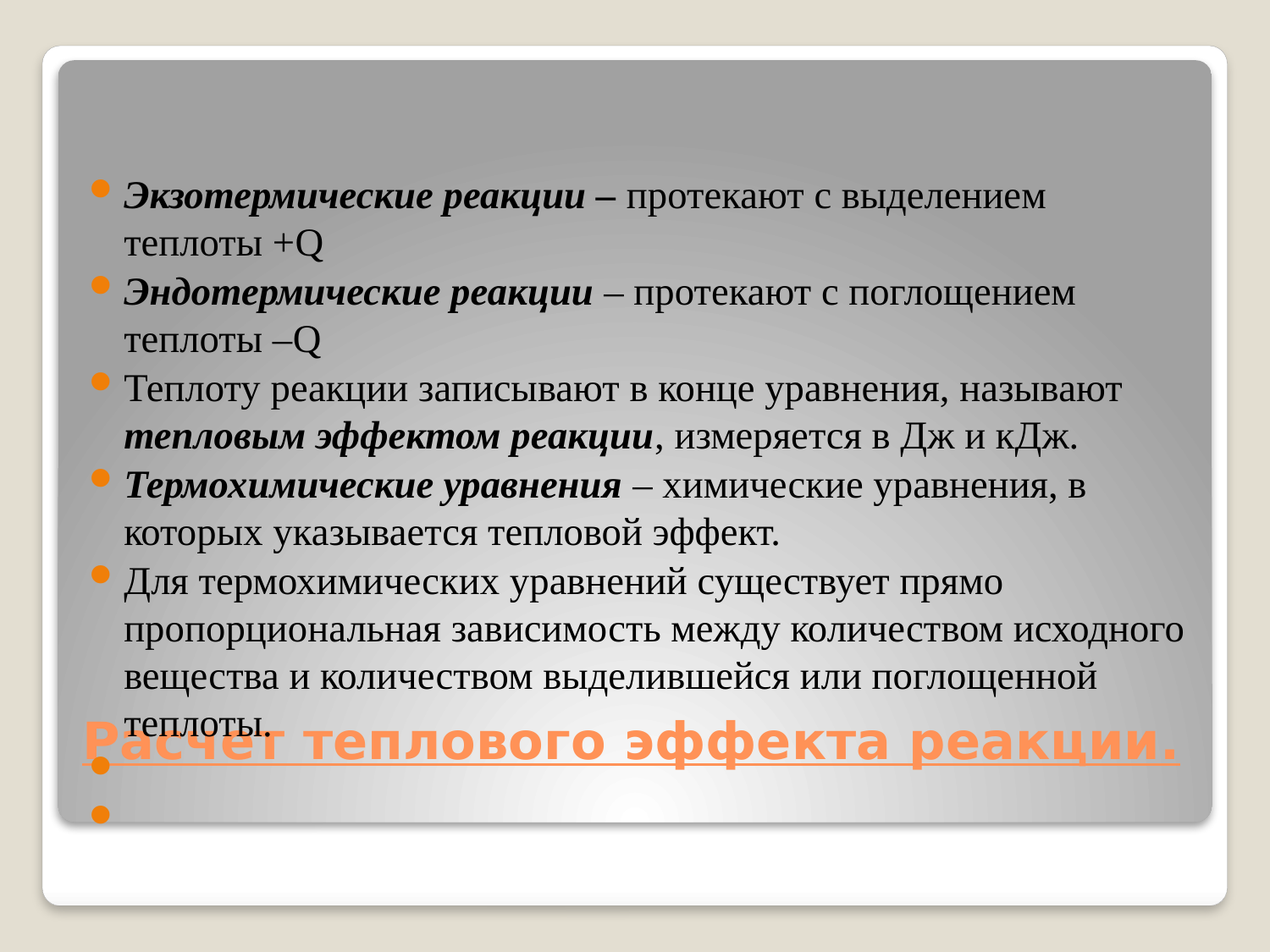

Экзотермические реакции – протекают с выделением теплоты +Q
Эндотермические реакции – протекают с поглощением теплоты –Q
Теплоту реакции записывают в конце уравнения, называют тепловым эффектом реакции, измеряется в Дж и кДж.
Термохимические уравнения – химические уравнения, в которых указывается тепловой эффект.
Для термохимических уравнений существует прямо пропорциональная зависимость между количеством исходного вещества и количеством выделившейся или поглощенной теплоты.

# Расчет теплового эффекта реакции.